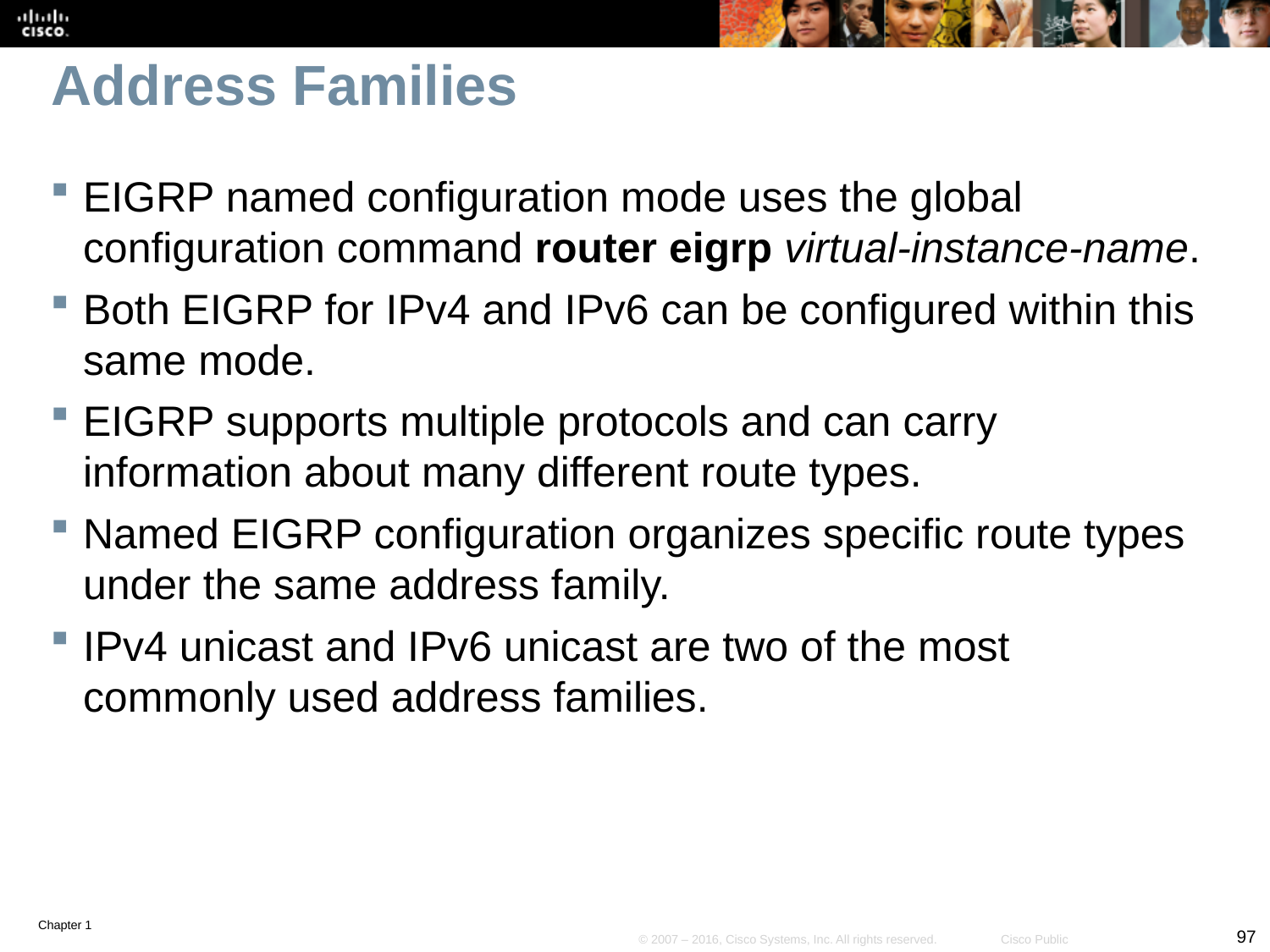

# Address Families
EIGRP named configuration mode uses the global configuration command router eigrp virtual-instance-name.
Both EIGRP for IPv4 and IPv6 can be configured within this same mode.
EIGRP supports multiple protocols and can carry information about many different route types.
Named EIGRP configuration organizes specific route types under the same address family.
IPv4 unicast and IPv6 unicast are two of the most commonly used address families.